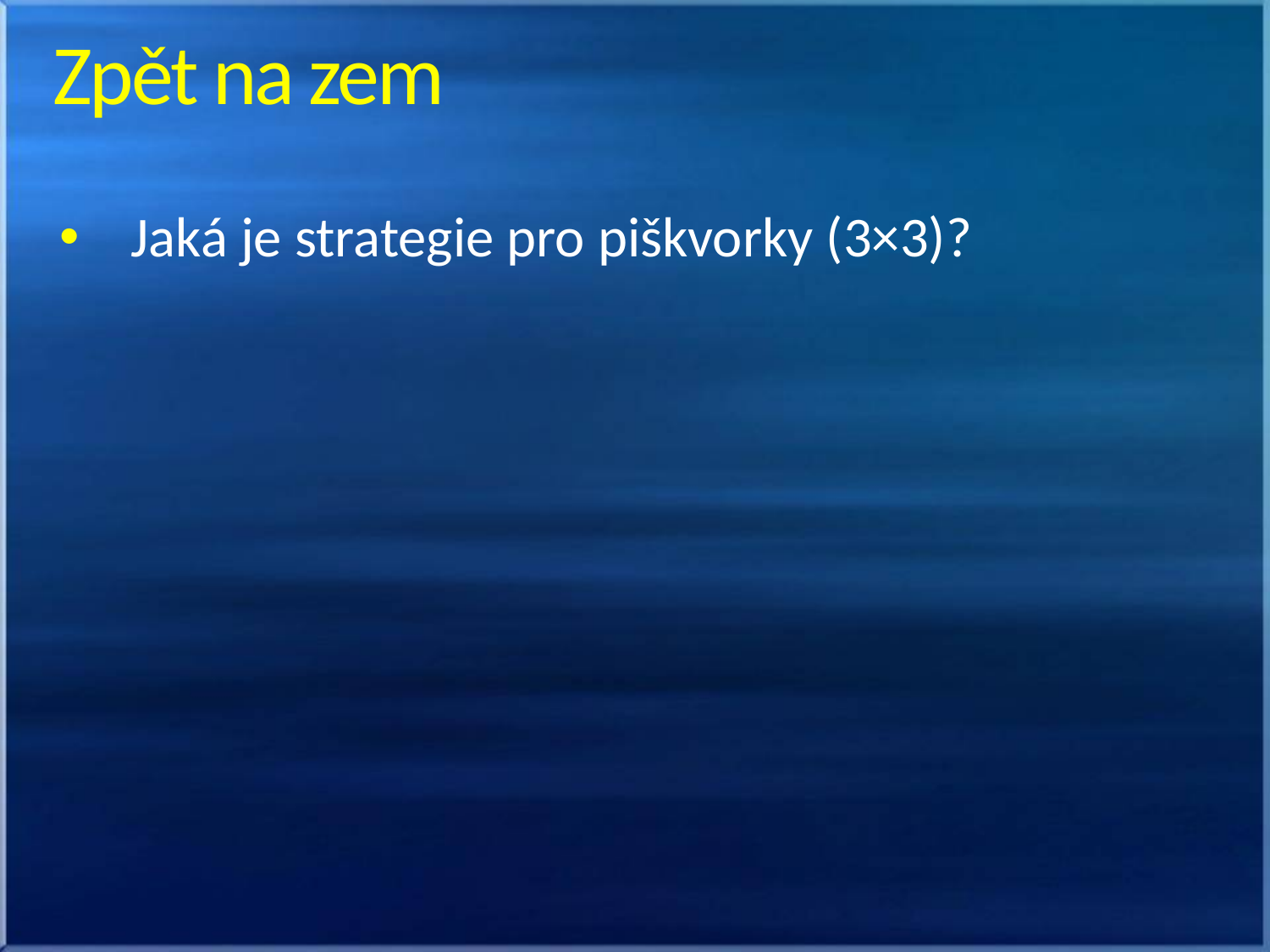

# Zpět na zem
Jaká je strategie pro piškvorky (3×3)?